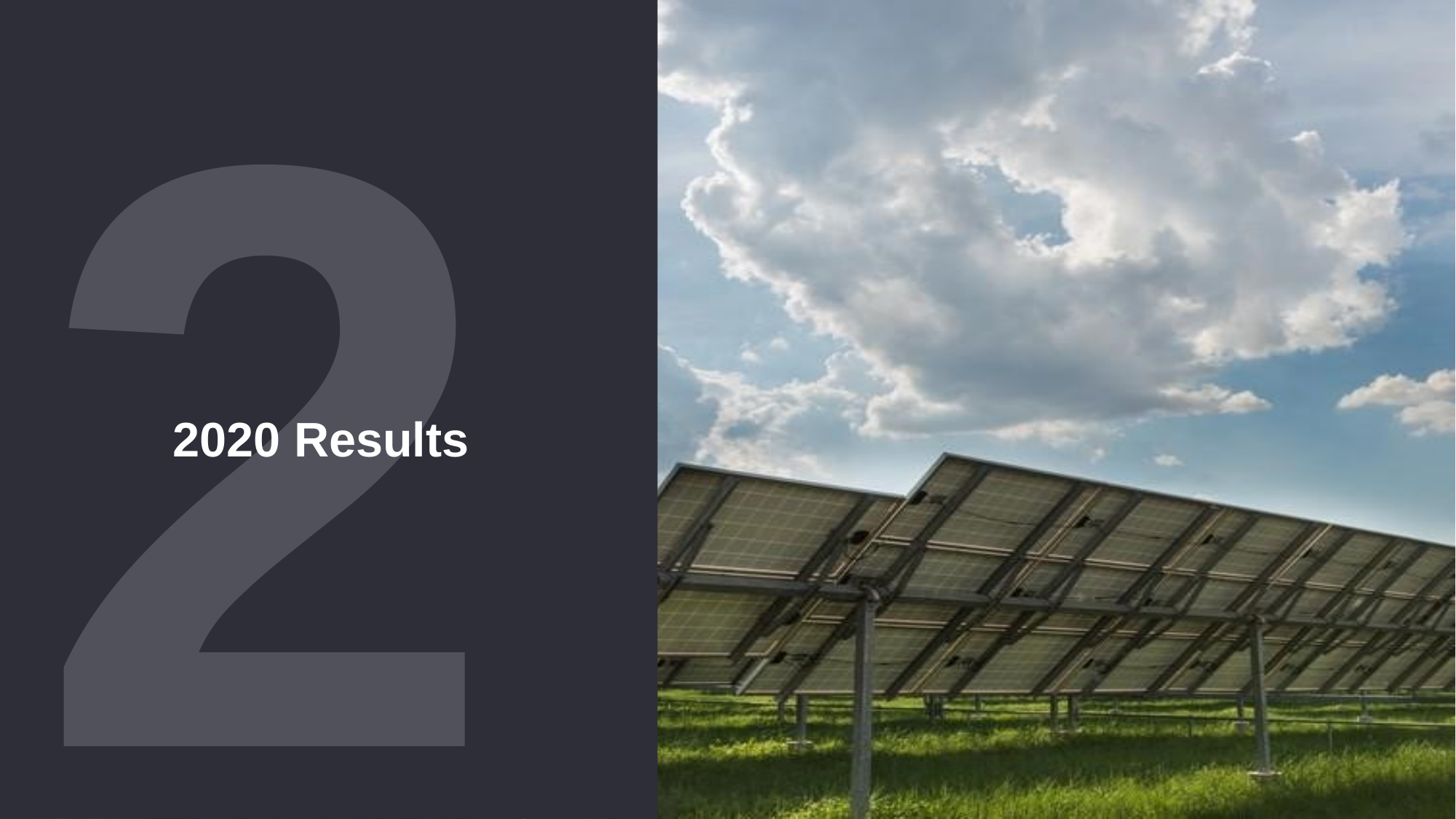

2

2020 Results
Ease of Doing Solar 2020